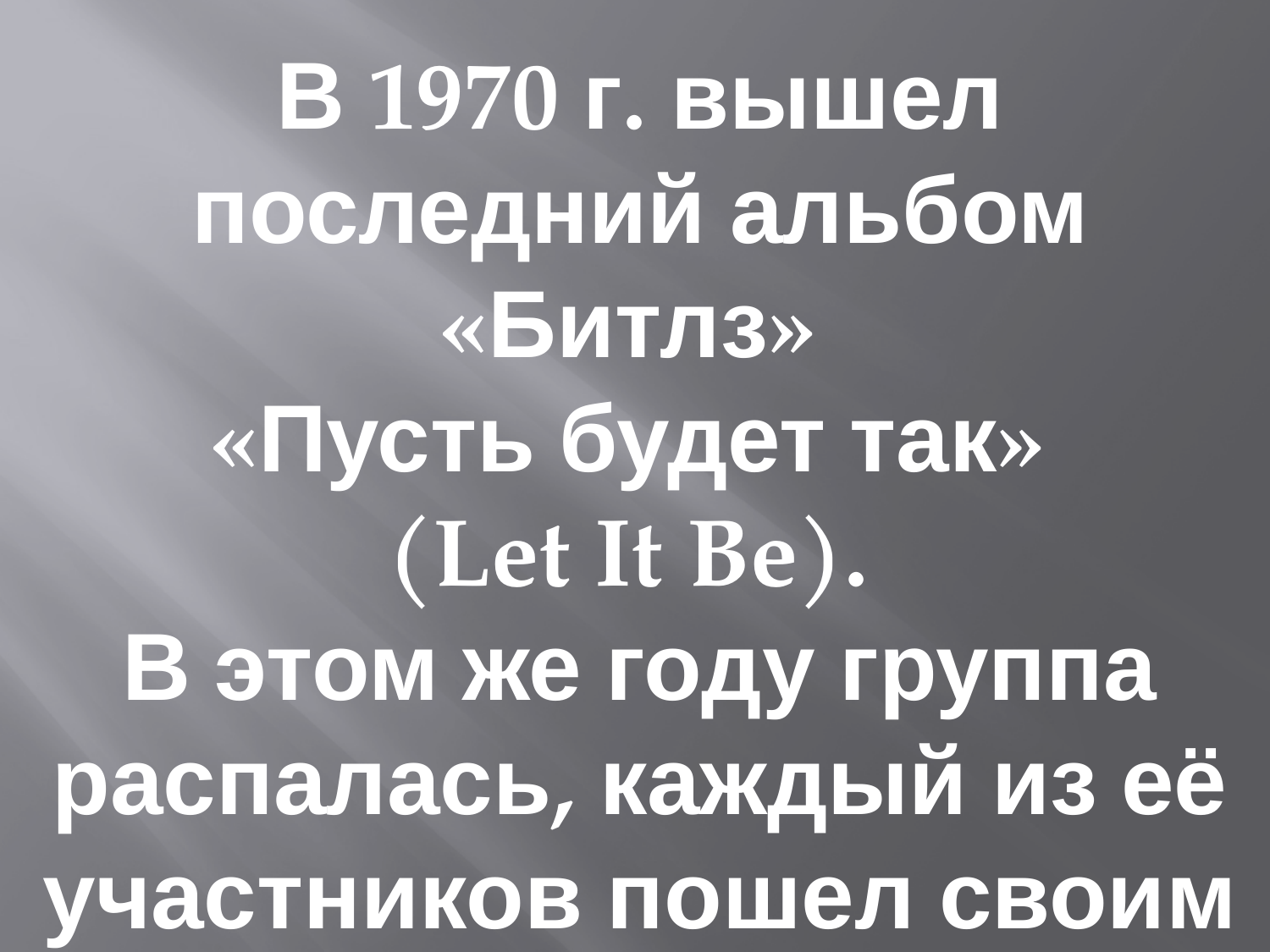

В 1970 г. вышел последний альбом «Битлз»
«Пусть будет так»
(Let It Be).
В этом же году группа распалась, каждый из её участников пошел своим путем.